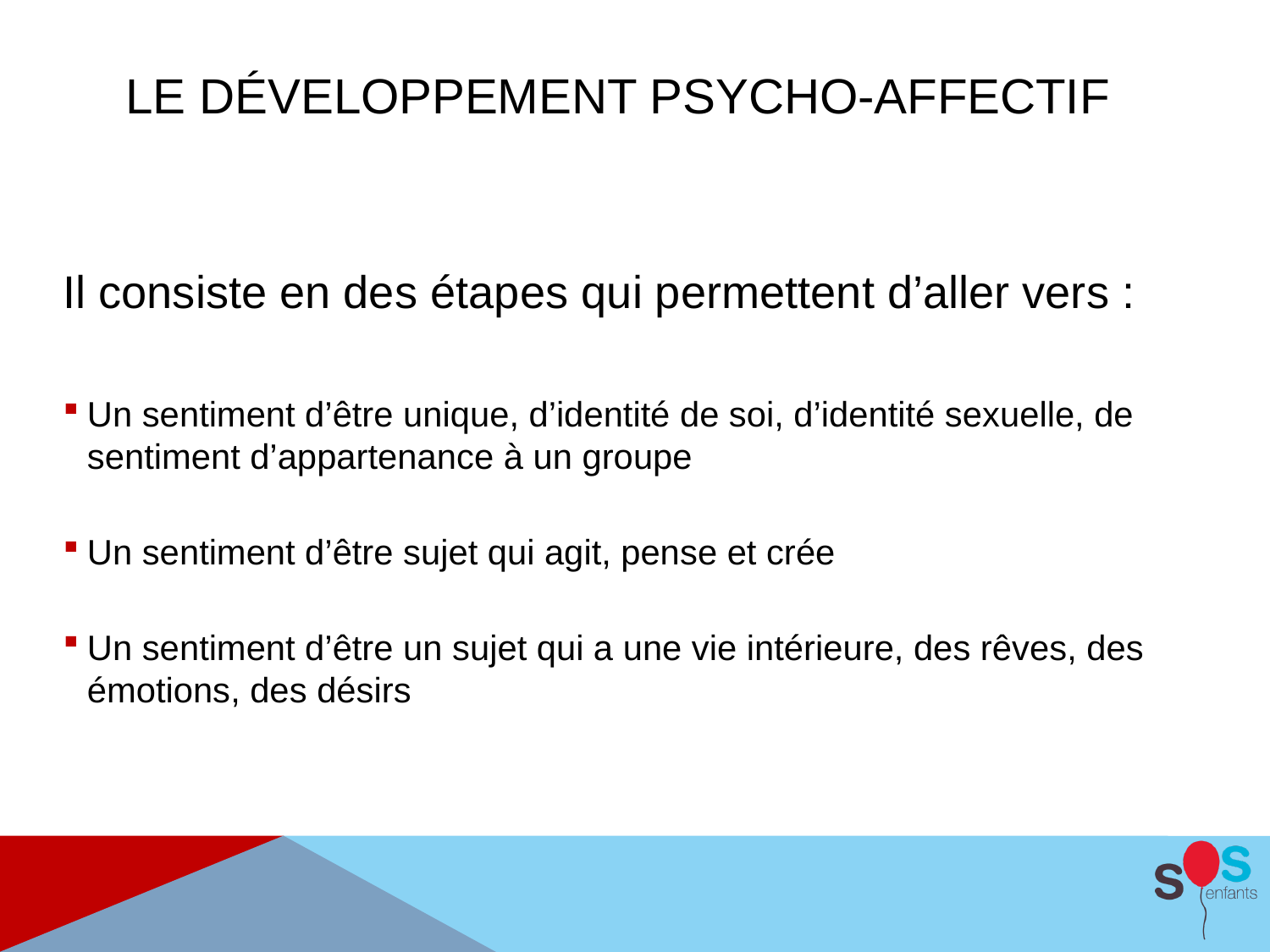

# Le développement psycho-affectif
Il consiste en des étapes qui permettent d’aller vers :

Un sentiment d’être unique, d’identité de soi, d’identité sexuelle, de sentiment d’appartenance à un groupe

Un sentiment d’être sujet qui agit, pense et crée

Un sentiment d’être un sujet qui a une vie intérieure, des rêves, des émotions, des désirs